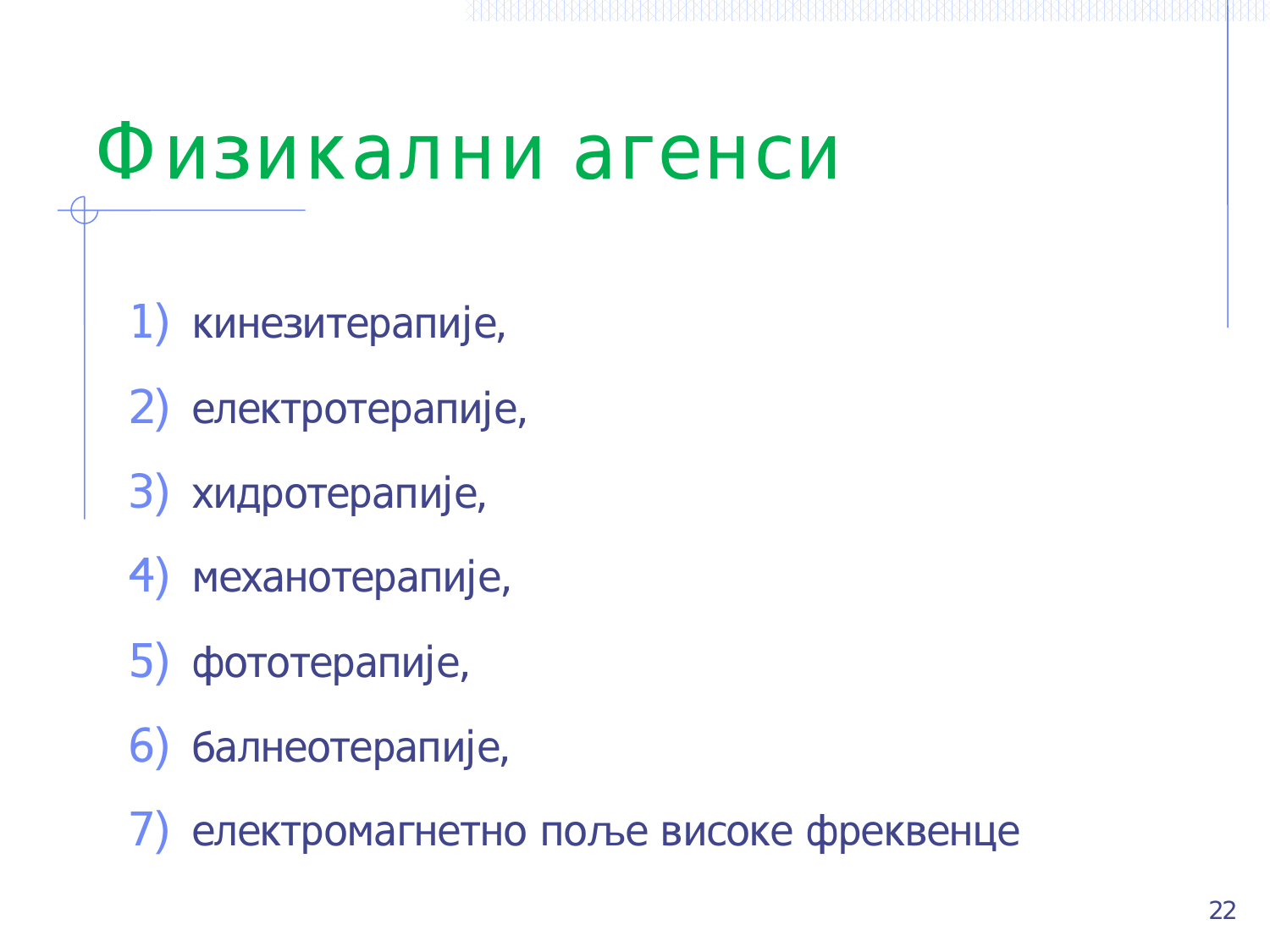

# Физикални агенси
кинезитерапије,
електротерапије,
хидротерапије,
механотерапије,
фототерапије,
балнеотерапије,
електромагнетно поље високе фреквенце
22